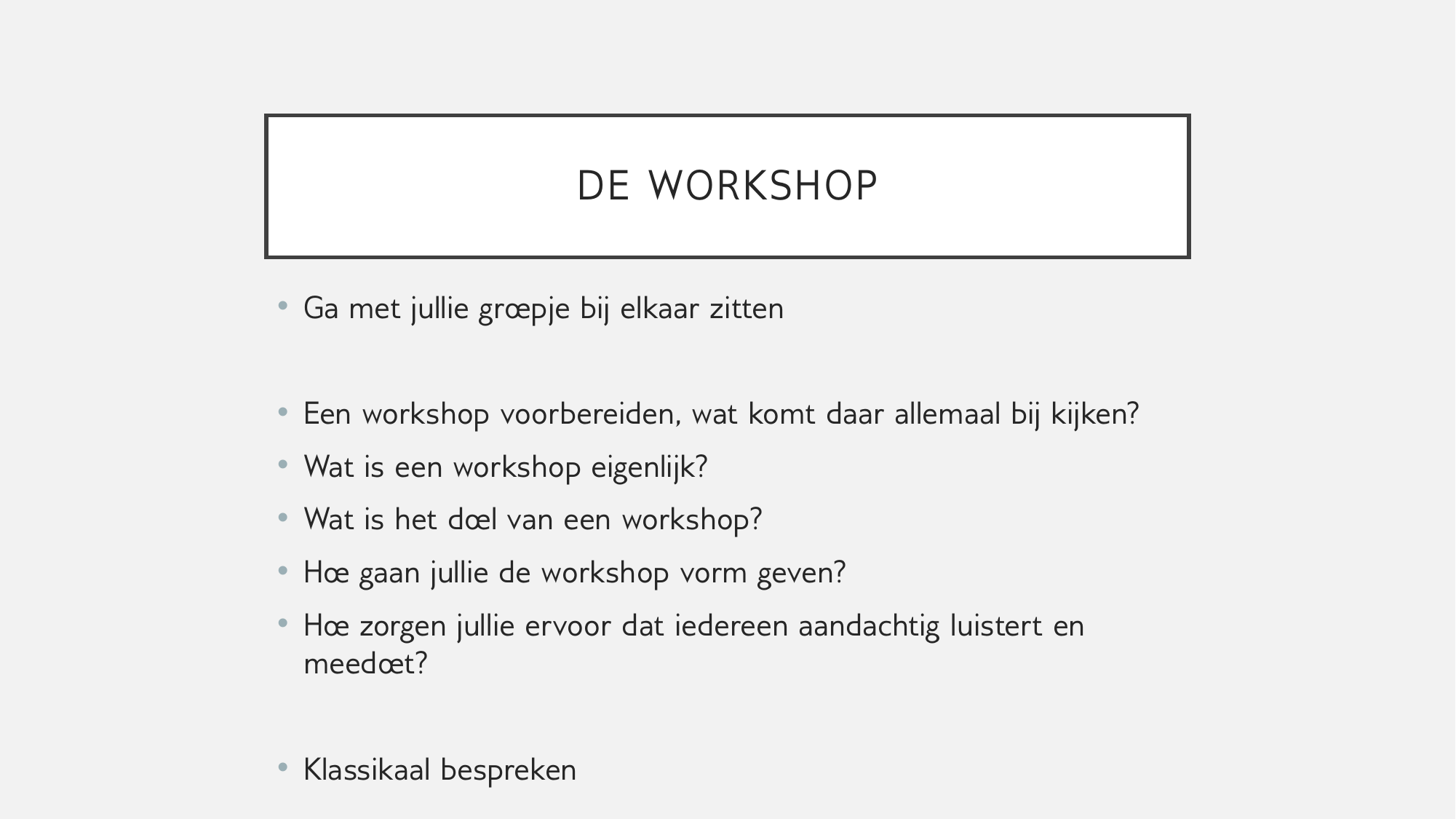

# De workshop
Ga met jullie groepje bij elkaar zitten

Een workshop voorbereiden, wat komt daar allemaal bij kijken?
Wat is een workshop eigenlijk?
Wat is het doel van een workshop?
Hoe gaan jullie de workshop vorm geven?
Hoe zorgen jullie ervoor dat iedereen aandachtig luistert en meedoet?

Klassikaal bespreken